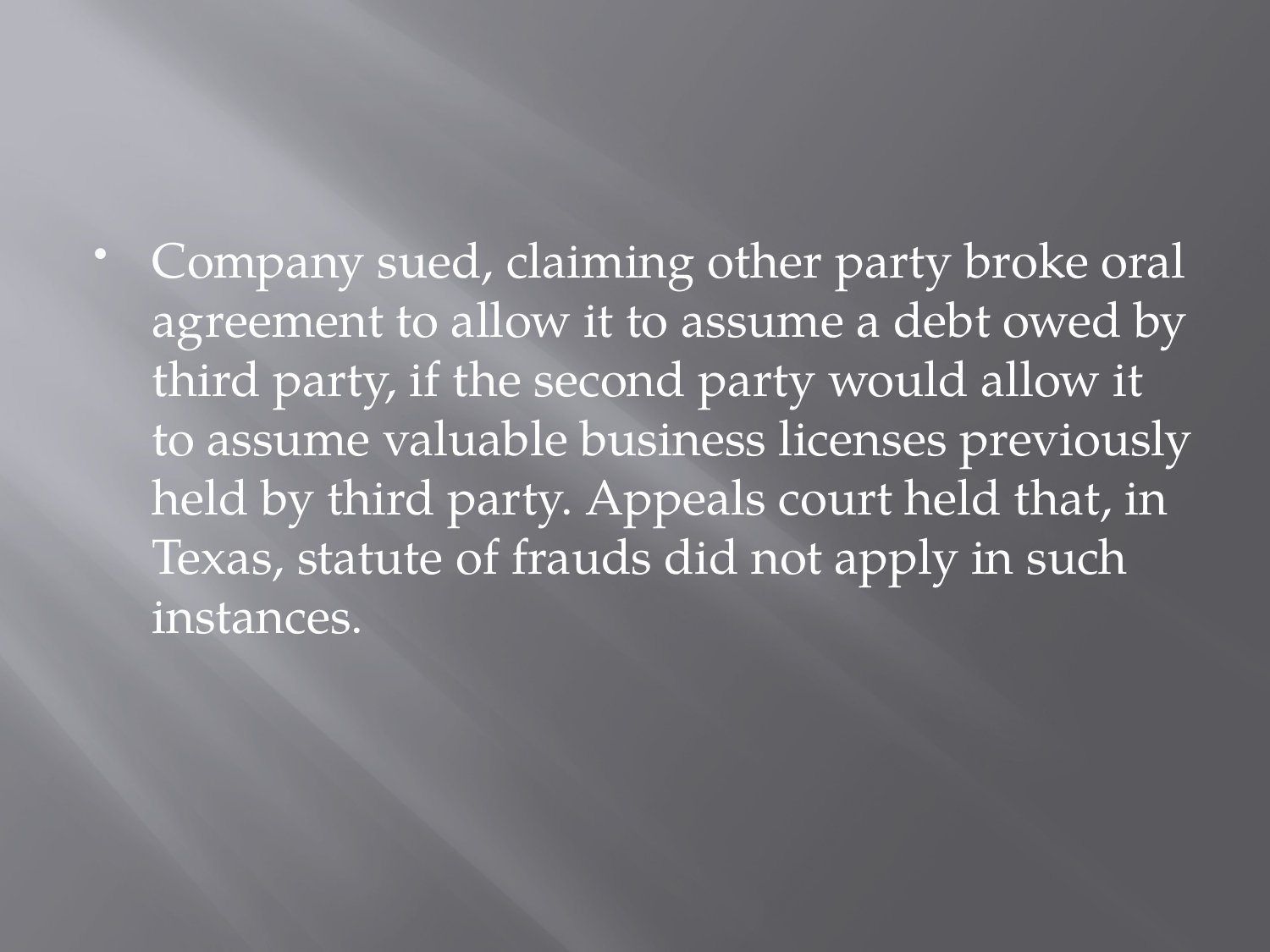

#
Company sued, claiming other party broke oral agreement to allow it to assume a debt owed by third party, if the second party would allow it to assume valuable business licenses previously held by third party. Appeals court held that, in Texas, statute of frauds did not apply in such instances.